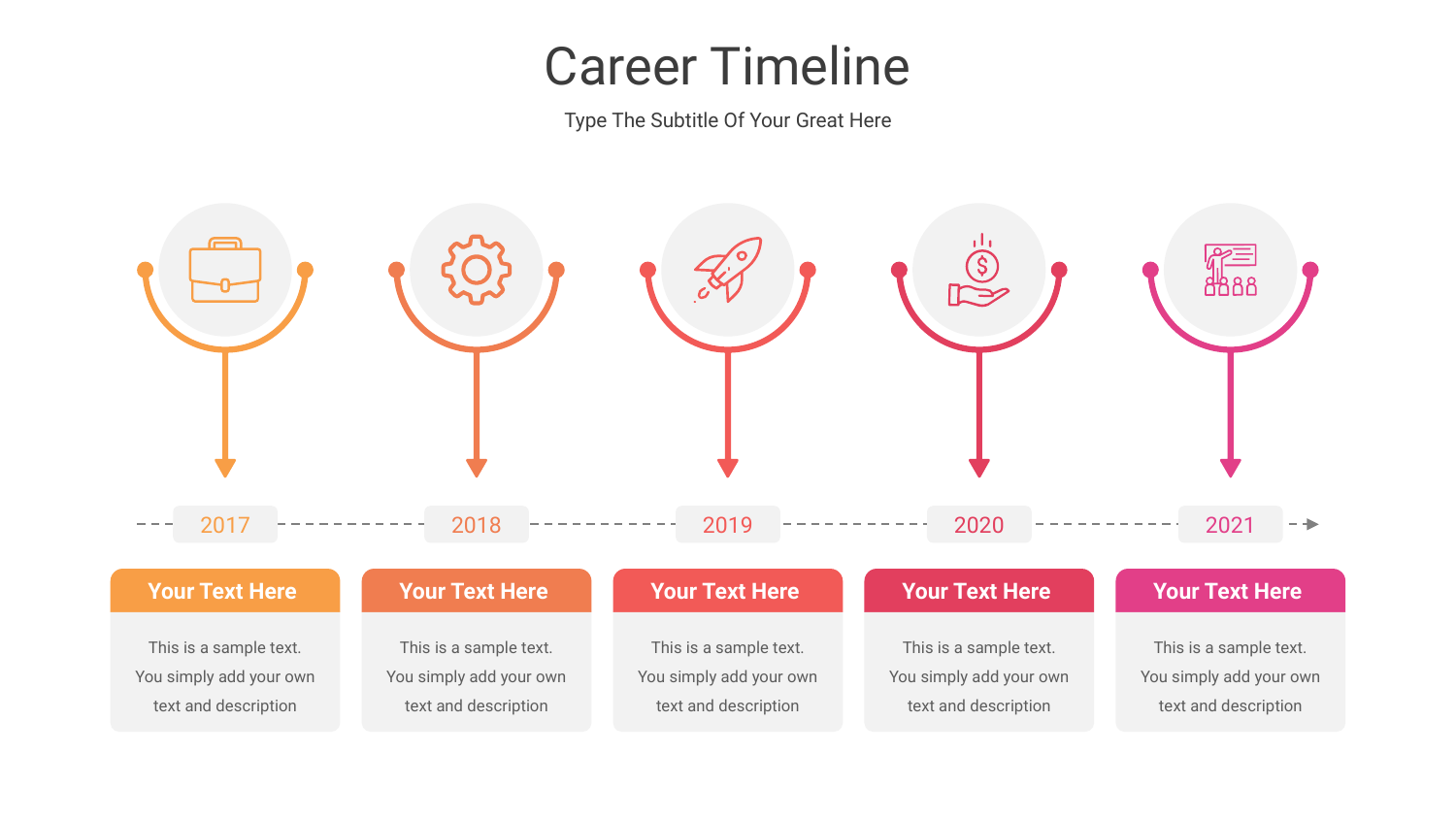

# Career Timeline
Type The Subtitle Of Your Great Here

2017
2018
2019
2020
2021

Your Text Here
Your Text Here
Your Text Here
Your Text Here
Your Text Here

This is a sample text. You simply add your own text and description
This is a sample text. You simply add your own text and description
This is a sample text. You simply add your own text and description
This is a sample text. You simply add your own text and description
This is a sample text. You simply add your own text and description